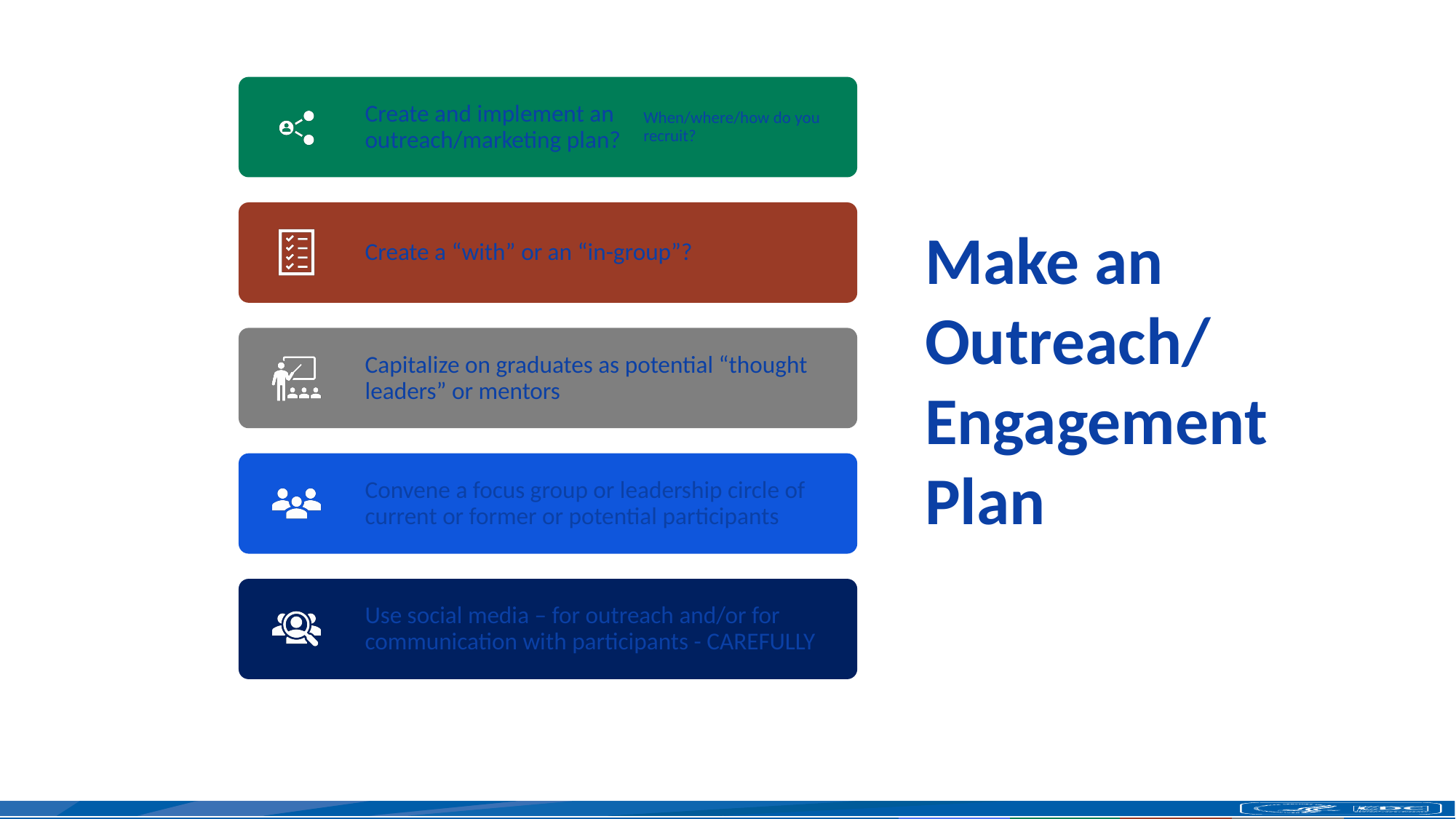

# Make an Outreach/ Engagement Plan
Create and implement an outreach/marketing plan?
When/where/how do you recruit?
Create a “with” or an “in-group”?
Capitalize on graduates as potential “thought leaders” or mentors
Convene a focus group or leadership circle of current or former or potential participants
Use social media – for outreach and/or for communication with participants - CAREFULLY